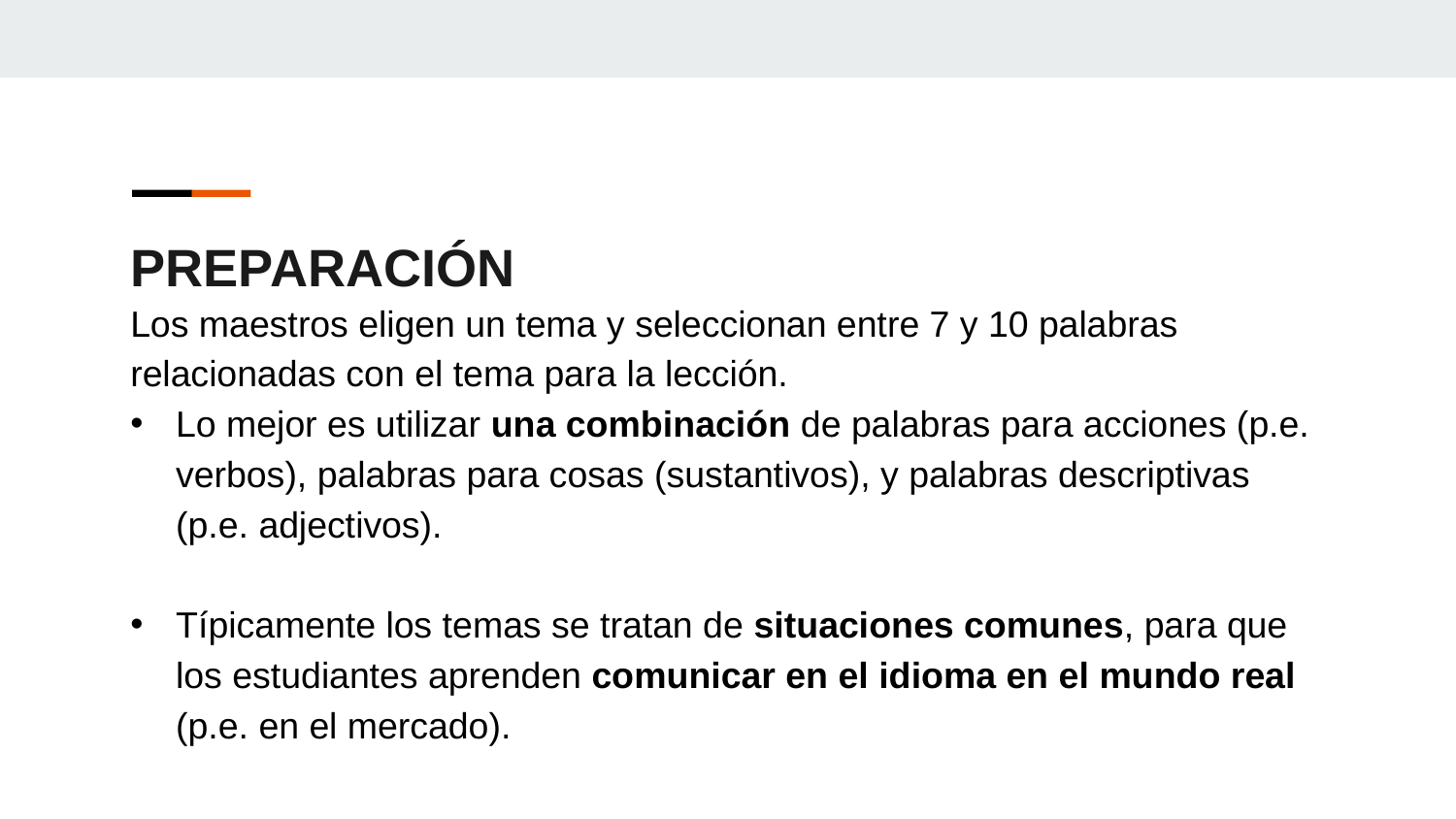

PREPARACIÓN
Los maestros eligen un tema y seleccionan entre 7 y 10 palabras relacionadas con el tema para la lección.
Lo mejor es utilizar una combinación de palabras para acciones (p.e. verbos), palabras para cosas (sustantivos), y palabras descriptivas (p.e. adjectivos).

Típicamente los temas se tratan de situaciones comunes, para que los estudiantes aprenden comunicar en el idioma en el mundo real (p.e. en el mercado).